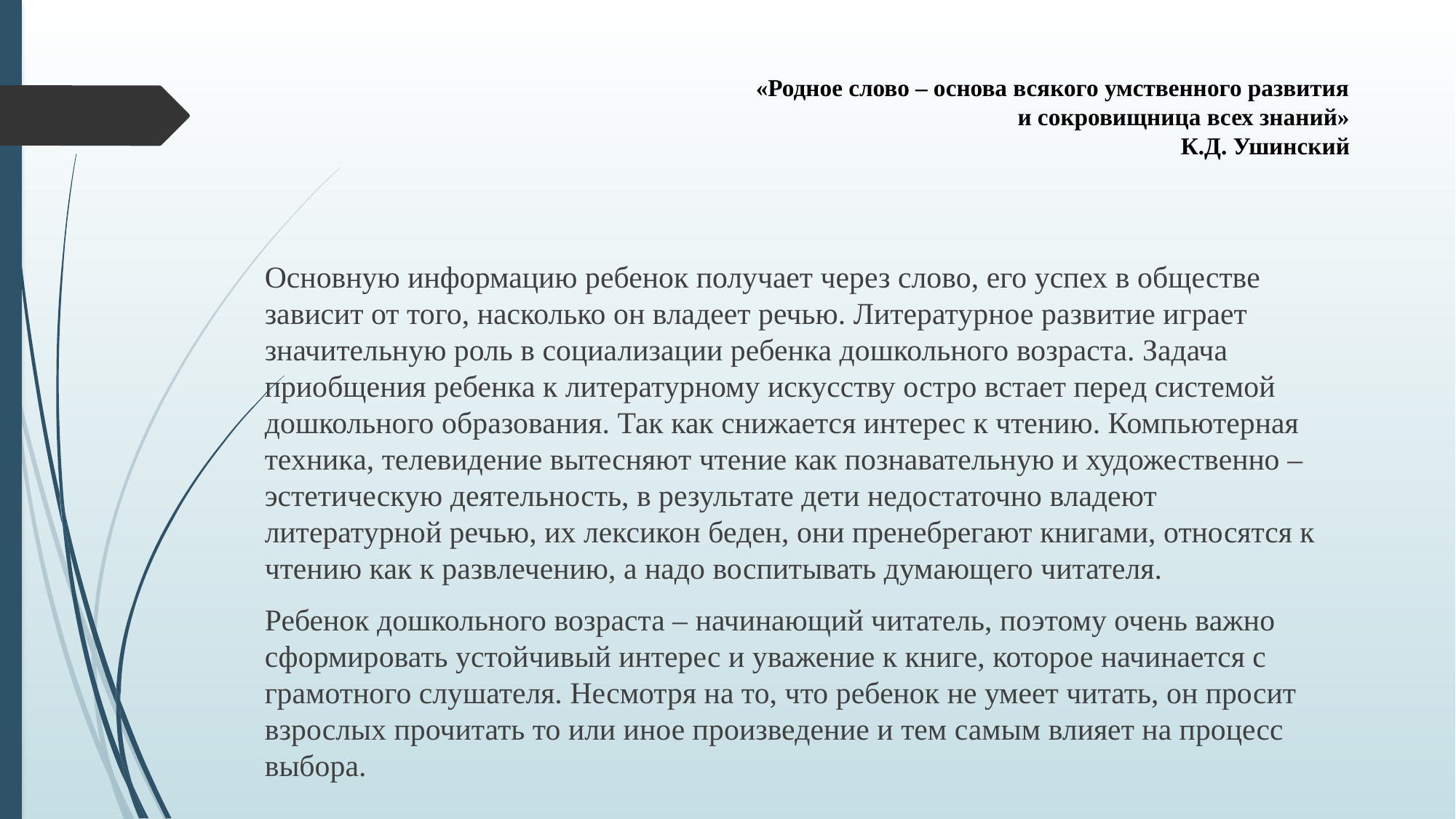

# «Родное слово – основа всякого умственного развития и сокровищница всех знаний» К.Д. Ушинский
Основную информацию ребенок получает через слово, его успех в обществе зависит от того, насколько он владеет речью. Литературное развитие играет значительную роль в социализации ребенка дошкольного возраста. Задача приобщения ребенка к литературному искусству остро встает перед системой дошкольного образования. Так как снижается интерес к чтению. Компьютерная техника, телевидение вытесняют чтение как познавательную и художественно – эстетическую деятельность, в результате дети недостаточно владеют литературной речью, их лексикон беден, они пренебрегают книгами, относятся к чтению как к развлечению, а надо воспитывать думающего читателя.
Ребенок дошкольного возраста – начинающий читатель, поэтому очень важно сформировать устойчивый интерес и уважение к книге, которое начинается с грамотного слушателя. Несмотря на то, что ребенок не умеет читать, он просит взрослых прочитать то или иное произведение и тем самым влияет на процесс выбора.